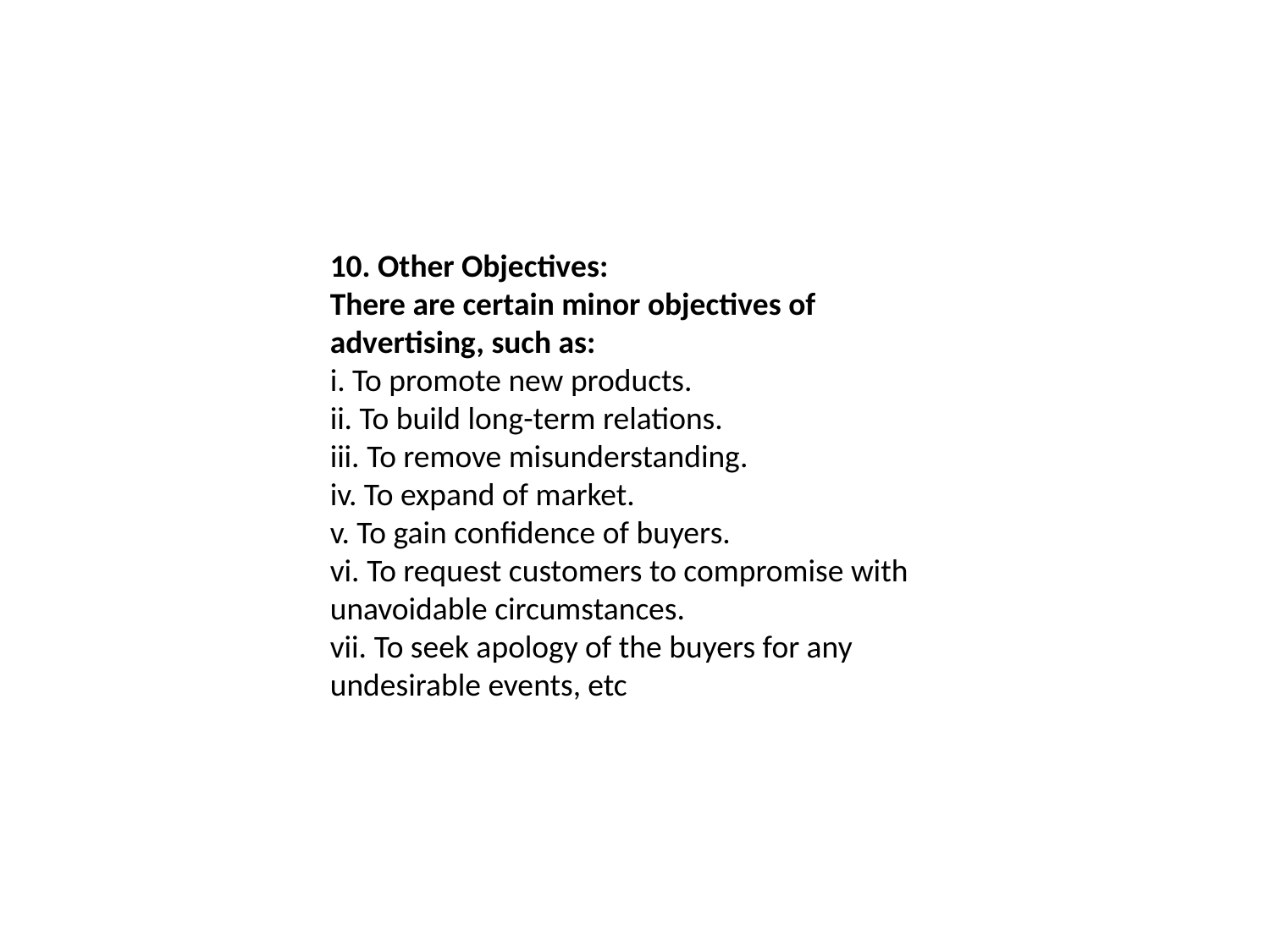

10. Other Objectives:
There are certain minor objectives of advertising, such as:
i. To promote new products.
ii. To build long-term relations.
iii. To remove misunderstanding.
iv. To expand of market.
v. To gain confidence of buyers.
vi. To request customers to compromise with unavoidable circumstances.
vii. To seek apology of the buyers for any undesirable events, etc